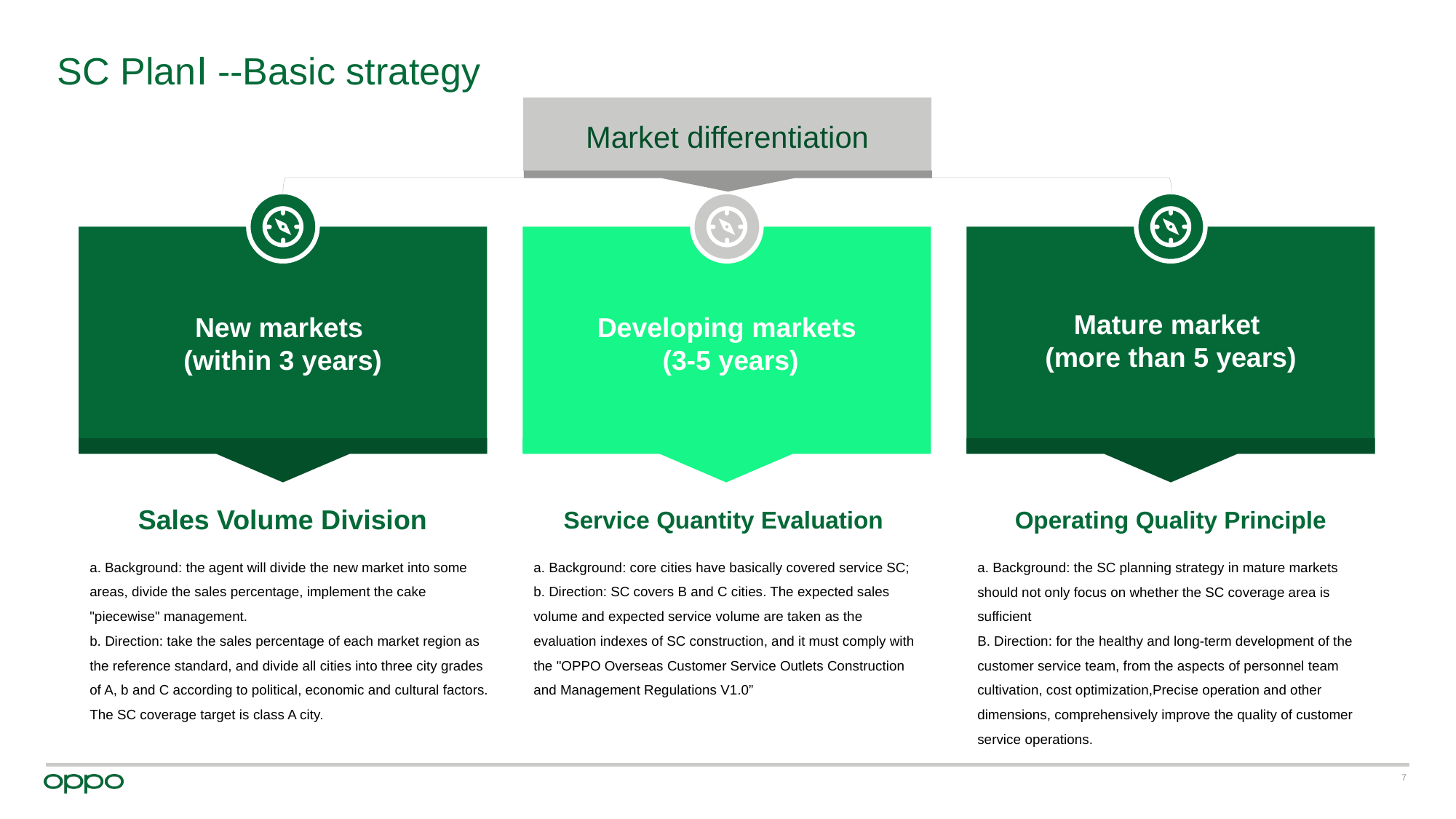

# SC PlanⅠ --Basic strategy
Market differentiation

New markets
(within 3 years)

Sales Volume Division
a. Background: the agent will divide the new market into some areas, divide the sales percentage, implement the cake "piecewise" management.
b. Direction: take the sales percentage of each market region as the reference standard, and divide all cities into three city grades of A, b and C according to political, economic and cultural factors. The SC coverage target is class A city.

Developing markets
 (3-5 years)

Service Quantity Evaluation
a. Background: core cities have basically covered service SC;
b. Direction: SC covers B and C cities. The expected sales volume and expected service volume are taken as the evaluation indexes of SC construction, and it must comply with the "OPPO Overseas Customer Service Outlets Construction and Management Regulations V1.0”

Mature market
(more than 5 years)

Operating Quality Principle
a. Background: the SC planning strategy in mature markets should not only focus on whether the SC coverage area is sufficient
B. Direction: for the healthy and long-term development of the customer service team, from the aspects of personnel team cultivation, cost optimization,Precise operation and other dimensions, comprehensively improve the quality of customer service operations.